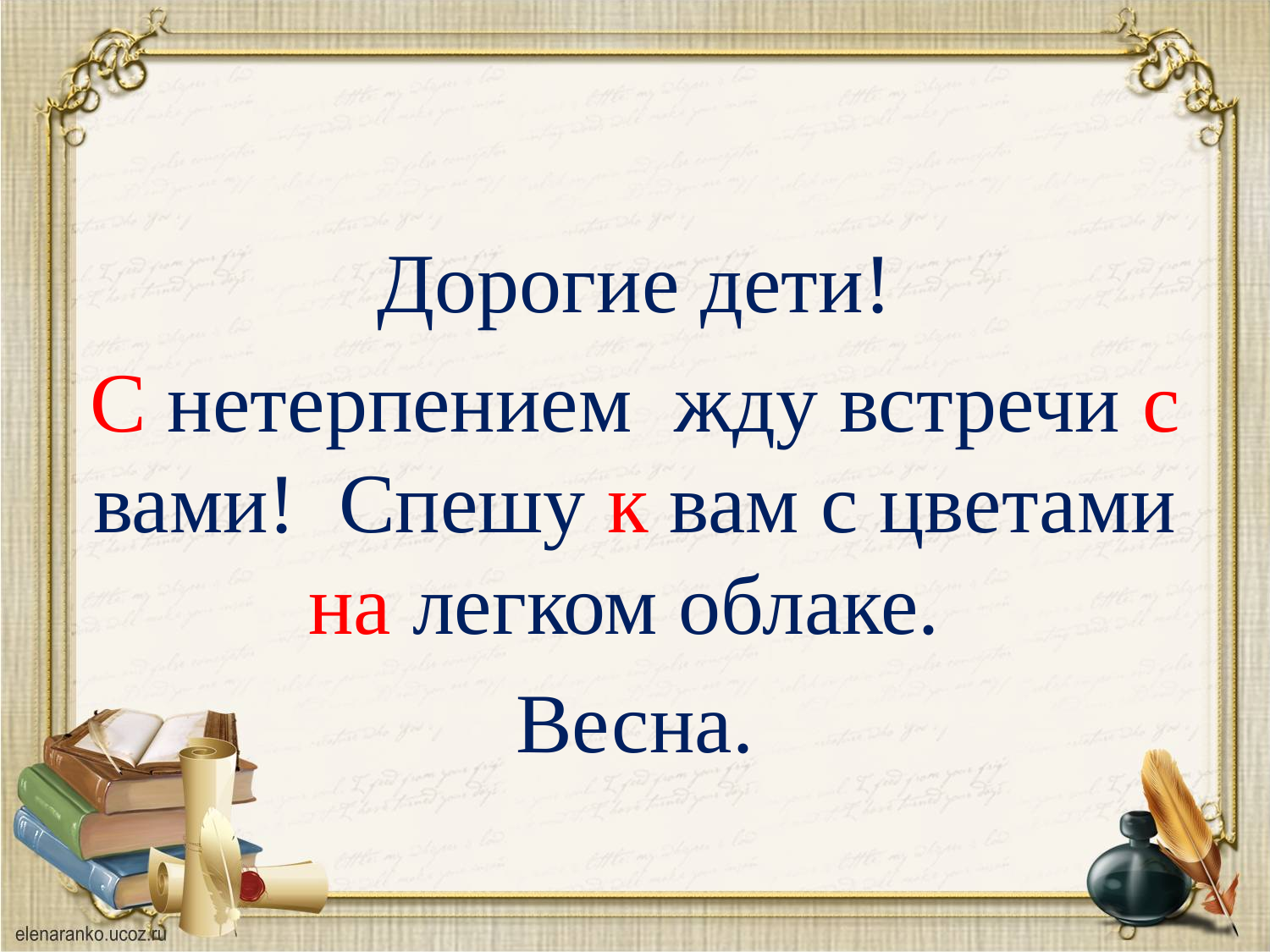

Дорогие дети!
С нетерпением  жду встречи с вами!  Спешу к вам с цветами на легком облаке.
Весна.